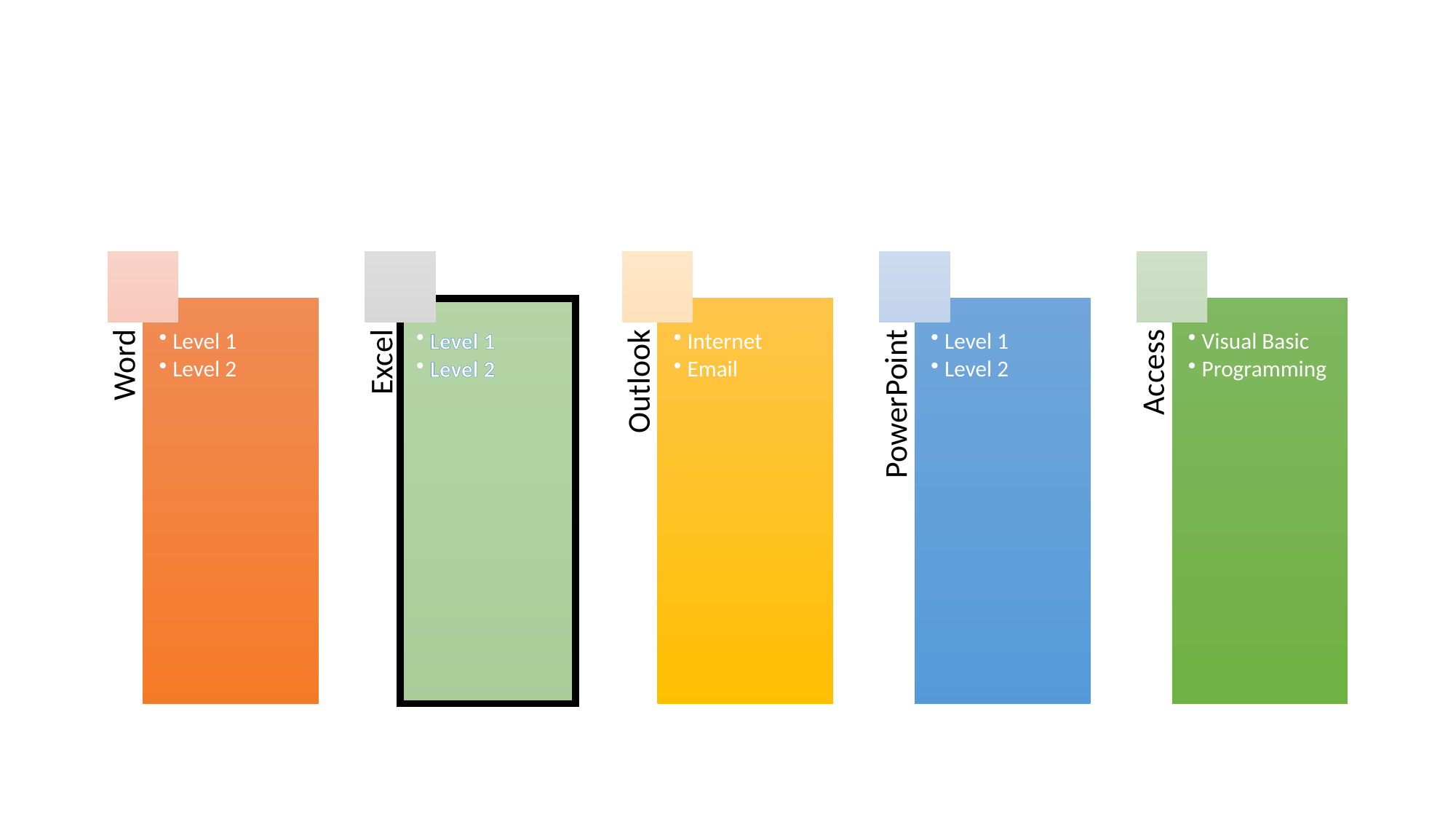

#
Word
Level 1
Level 2
Excel
Level 1
Level 2
Outlook
Internet
Email
PowerPoint
Level 1
Level 2
Access
Visual Basic
Programming